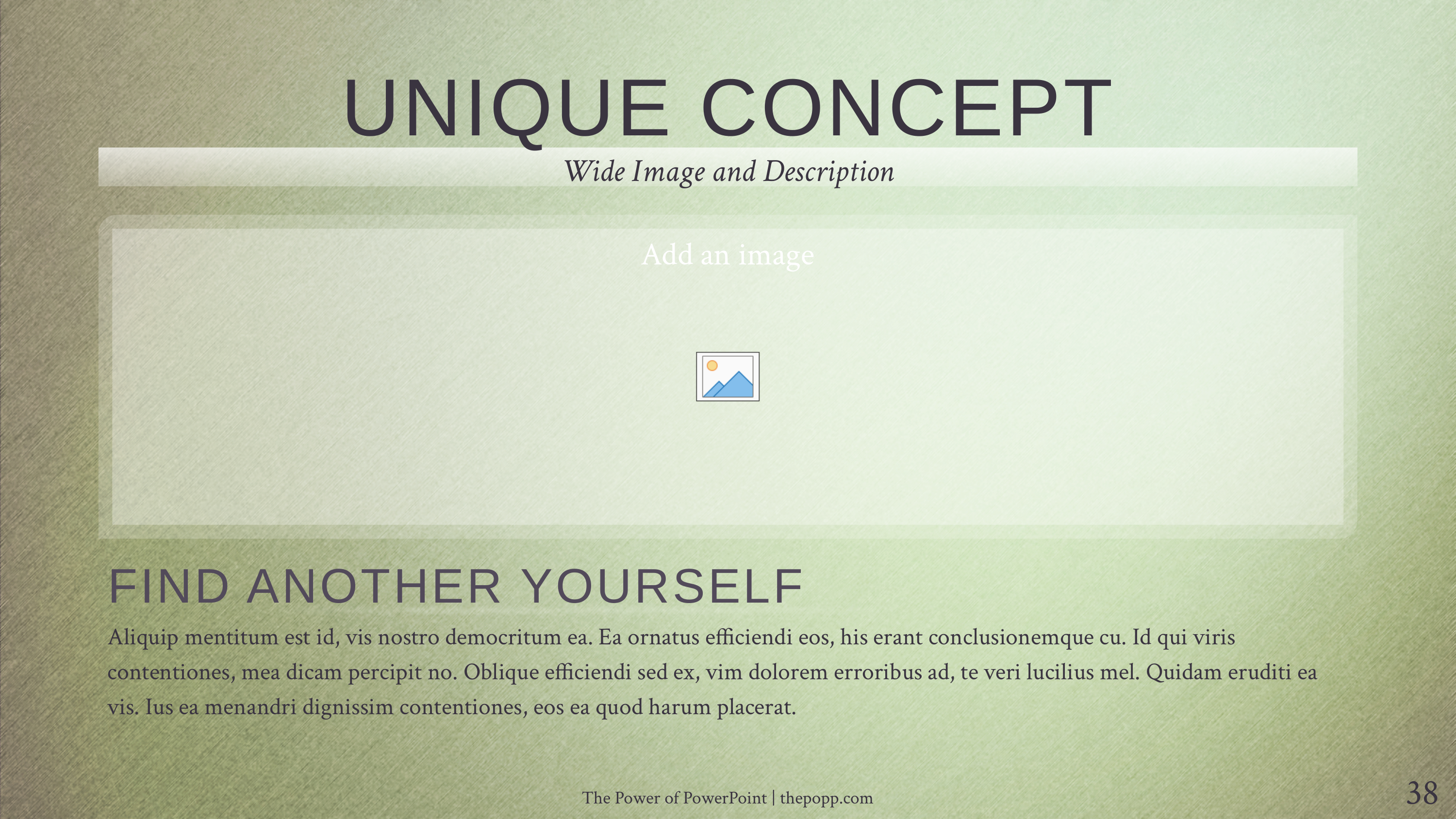

# UNIQUE CONCEPT
Wide Image and Description

FIND ANOTHER YOURSELF
Aliquip mentitum est id, vis nostro democritum ea. Ea ornatus efficiendi eos, his erant conclusionemque cu. Id qui viris contentiones, mea dicam percipit no. Oblique efficiendi sed ex, vim dolorem erroribus ad, te veri lucilius mel. Quidam eruditi ea vis. Ius ea menandri dignissim contentiones, eos ea quod harum placerat.

38
The Power of PowerPoint | thepopp.com